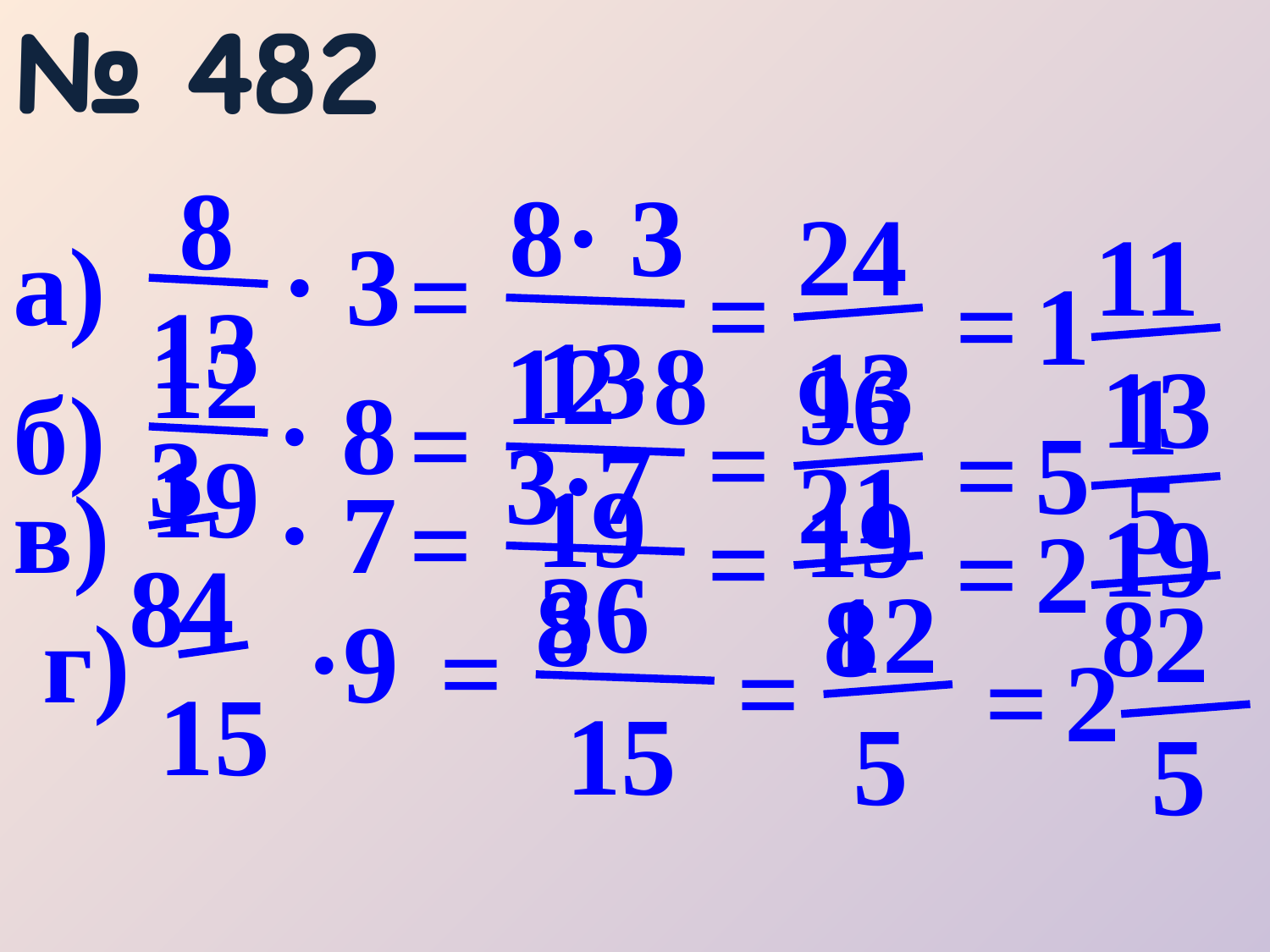

№ 482
8
8· 3
24
11
а)
· 3
=
=
=
1

13

13

13

13
12
12·8
96
1
б)
· 8
=
=
=
5

19

19

19

19
3
3·7
21
5
в)
· 7
=
=
=
2

8

8

8
8

4
36
12
2
г)
·9
=
=
=
2

15

15

5
5